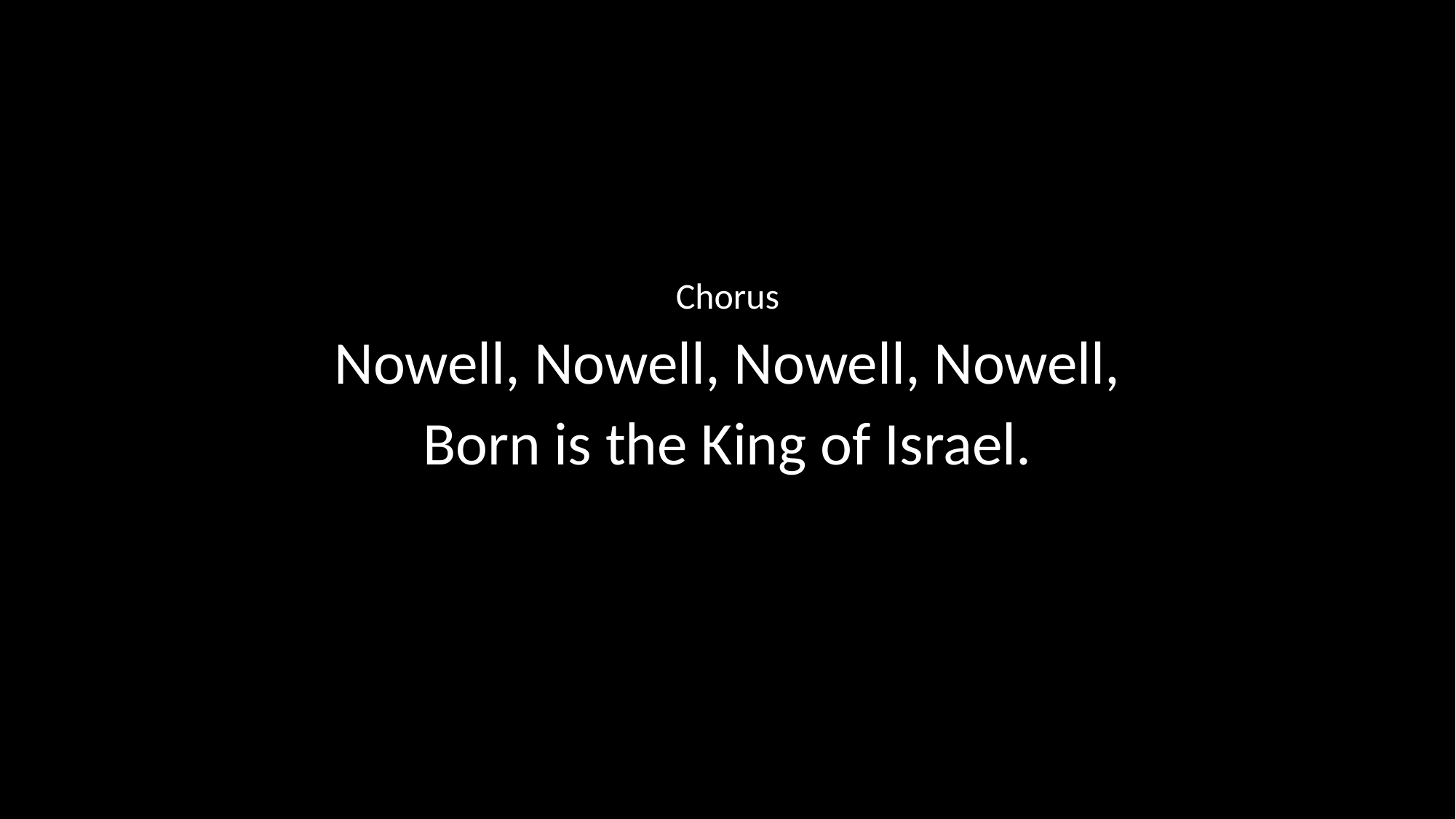

Chorus
Nowell, Nowell, Nowell, Nowell,
Born is the King of Israel.